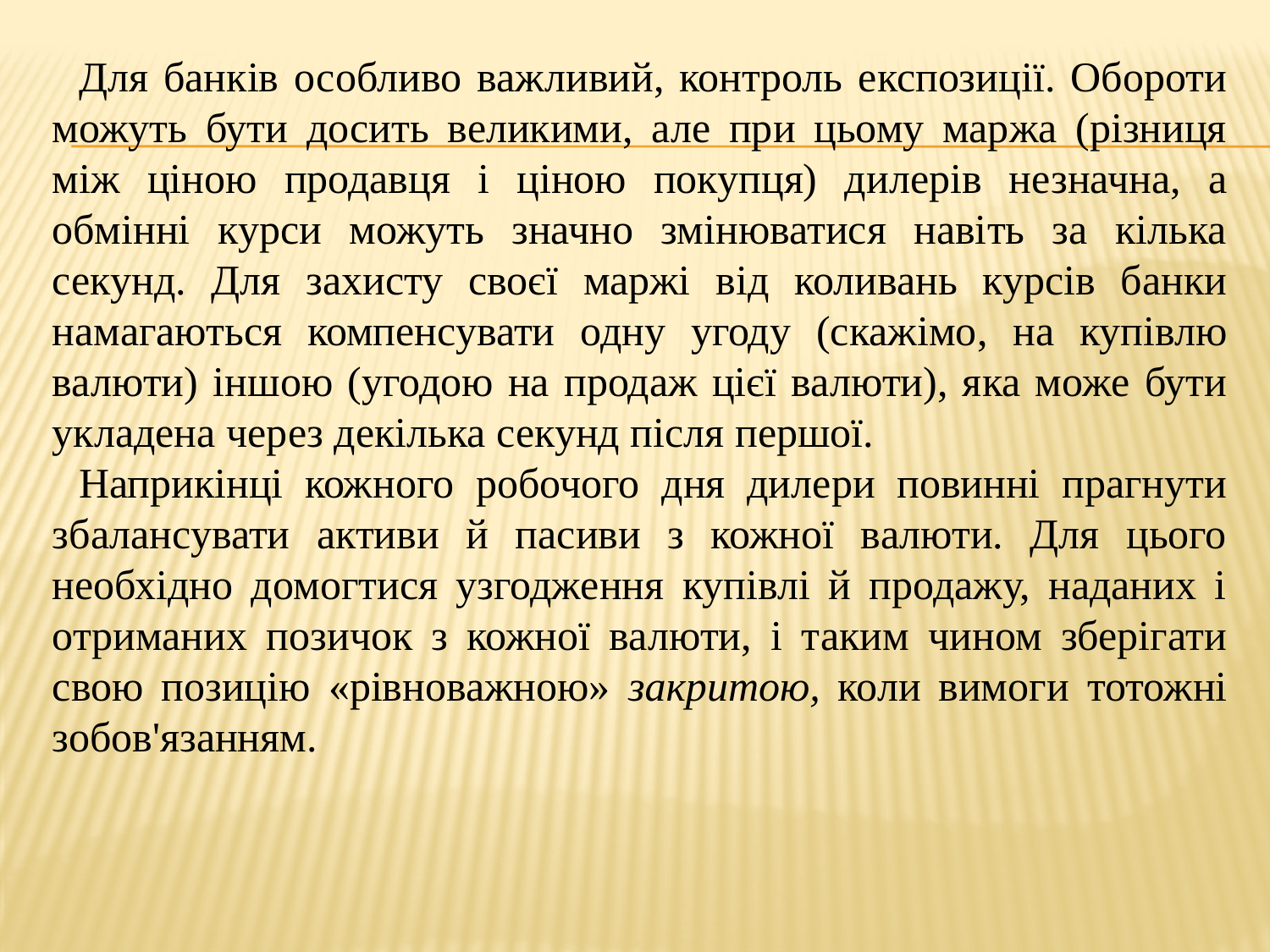

Для банків особливо важливий, контроль експозиції. Обороти можуть бути досить великими, але при цьому маржа (різниця між ціною продавця і ціною покупця) дилерів незначна, а обмінні курси можуть значно змінюватися навіть за кілька секунд. Для захисту своєї маржі від коливань курсів банки намагаються компе­нсувати одну угоду (скажімо, на купівлю валюти) іншою (угодою на продаж цієї валюти), яка може бути укладена через декілька секунд після першої.
Наприкінці кожного робочого дня дилери повинні прагнути збалансувати активи й пасиви з кожної валюти. Для цього необхідно домогтися узгодження купівлі й продажу, наданих і отри­маних позичок з кожної валюти, і таким чином зберігати свою позицію «рівноважною» закритою, коли вимоги тотожні зобов'я­занням.